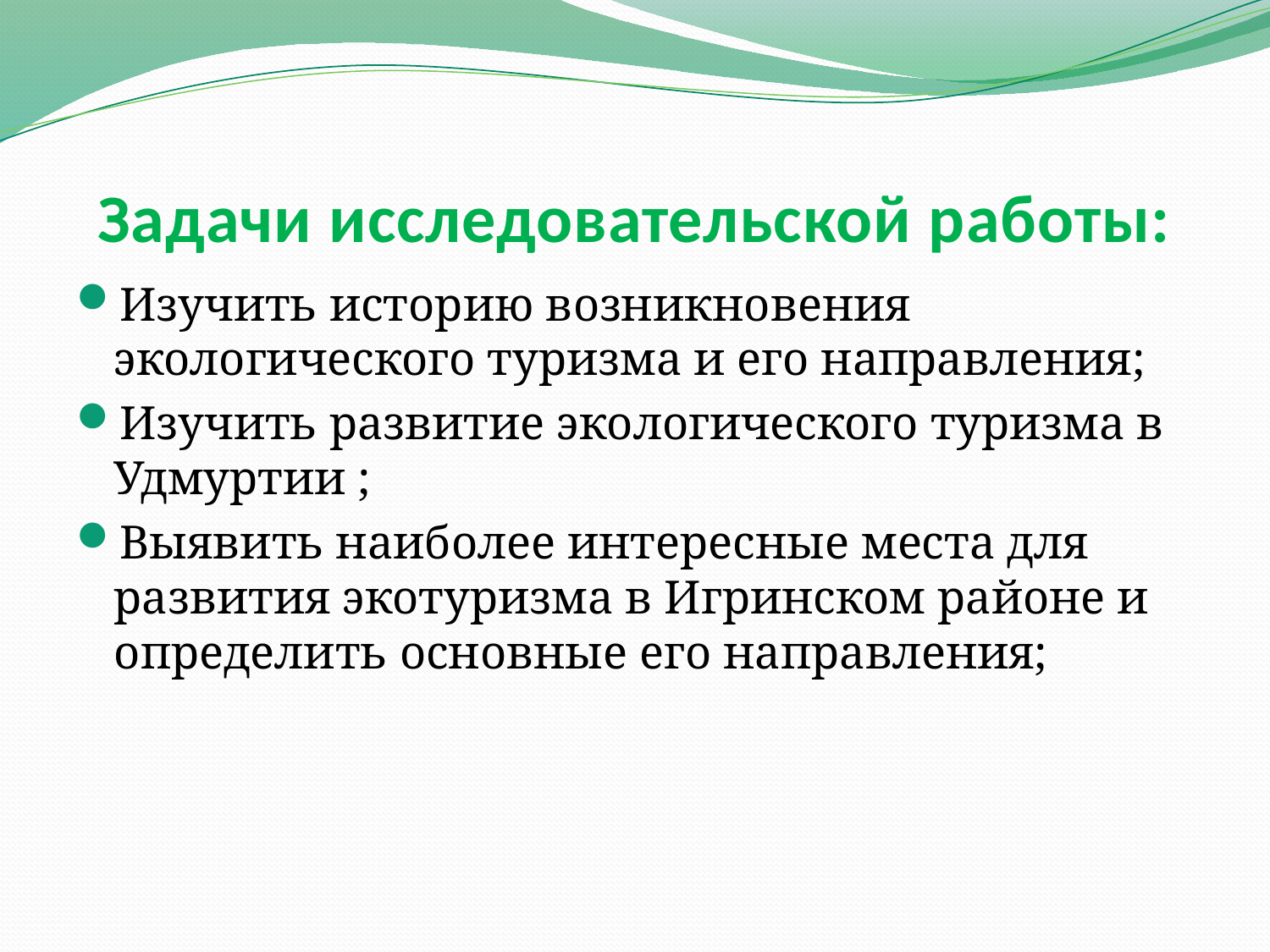

# Задачи исследовательской работы:
Изучить историю возникновения  экологического туризма и его направления;
Изучить развитие экологического туризма в Удмуртии ;
Выявить наиболее интересные места для развития экотуризма в Игринском районе и определить основные его направления;